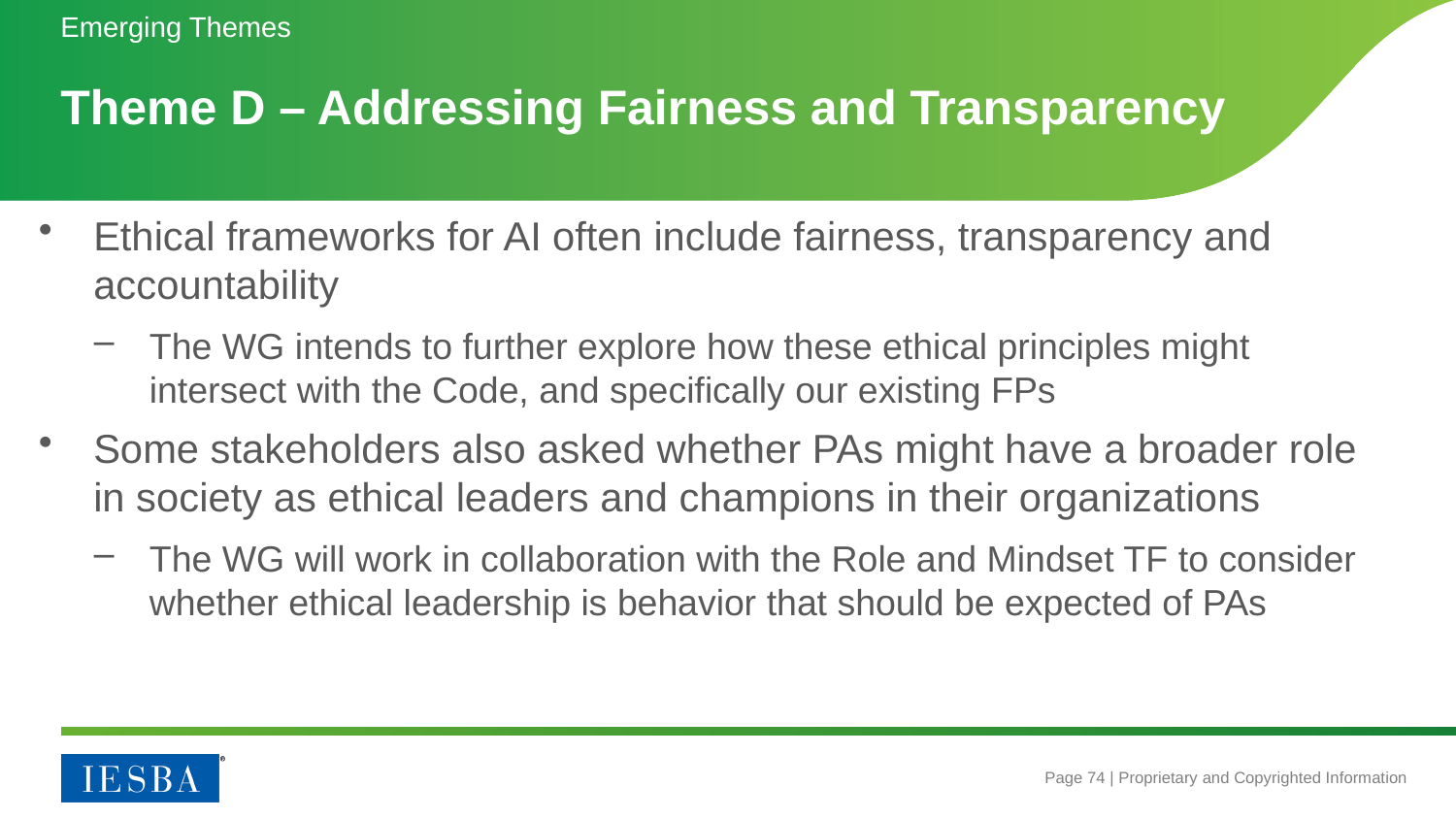

Emerging Themes
# Theme D – Addressing Fairness and Transparency
Ethical frameworks for AI often include fairness, transparency and accountability
The WG intends to further explore how these ethical principles might intersect with the Code, and specifically our existing FPs
Some stakeholders also asked whether PAs might have a broader role in society as ethical leaders and champions in their organizations
The WG will work in collaboration with the Role and Mindset TF to consider whether ethical leadership is behavior that should be expected of PAs